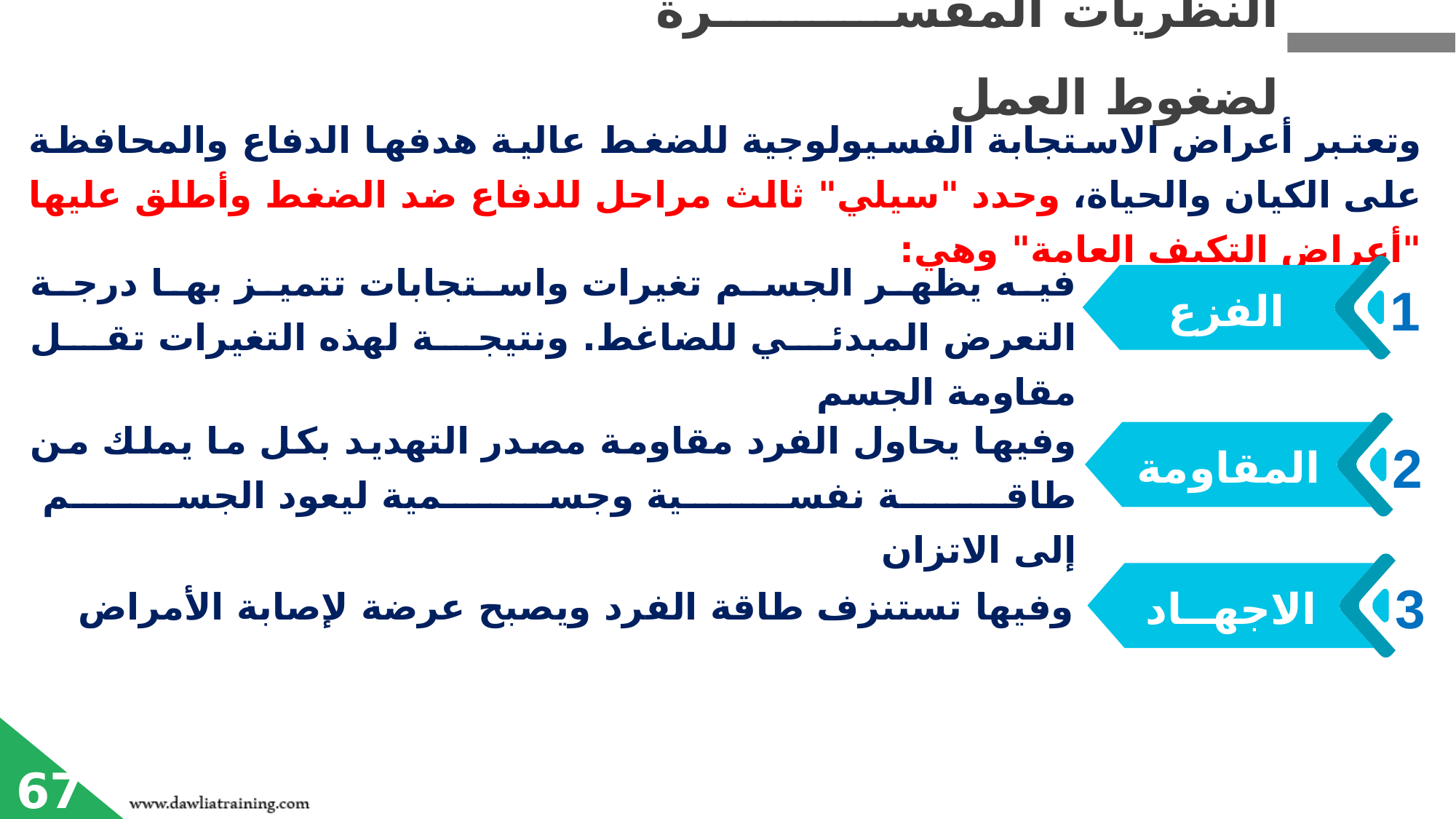

النظريات المفسرة لضغوط العمل
وتعتبر أعراض الاستجابة الفسيولوجية للضغط عالية هدفها الدفاع والمحافظة على الكيان والحياة، وحدد "سيلي" ثالث مراحل للدفاع ضد الضغط وأطلق عليها "أعراض التكيف العامة" وهي:
فيه يظهر الجسم تغيرات واستجابات تتميز بها درجة التعرض المبدئي للضاغط. ونتيجة لهذه التغيرات تقل مقاومة الجسم

1
الفزع
وفيها يحاول الفرد مقاومة مصدر التهديد بكل ما يملك من طاقة نفسية وجسمية ليعود الجسم
إلى الاتزان

2
المقاومة

3
الاجهــاد
وفيها تستنزف طاقة الفرد ويصبح عرضة لإصابة الأمراض
67